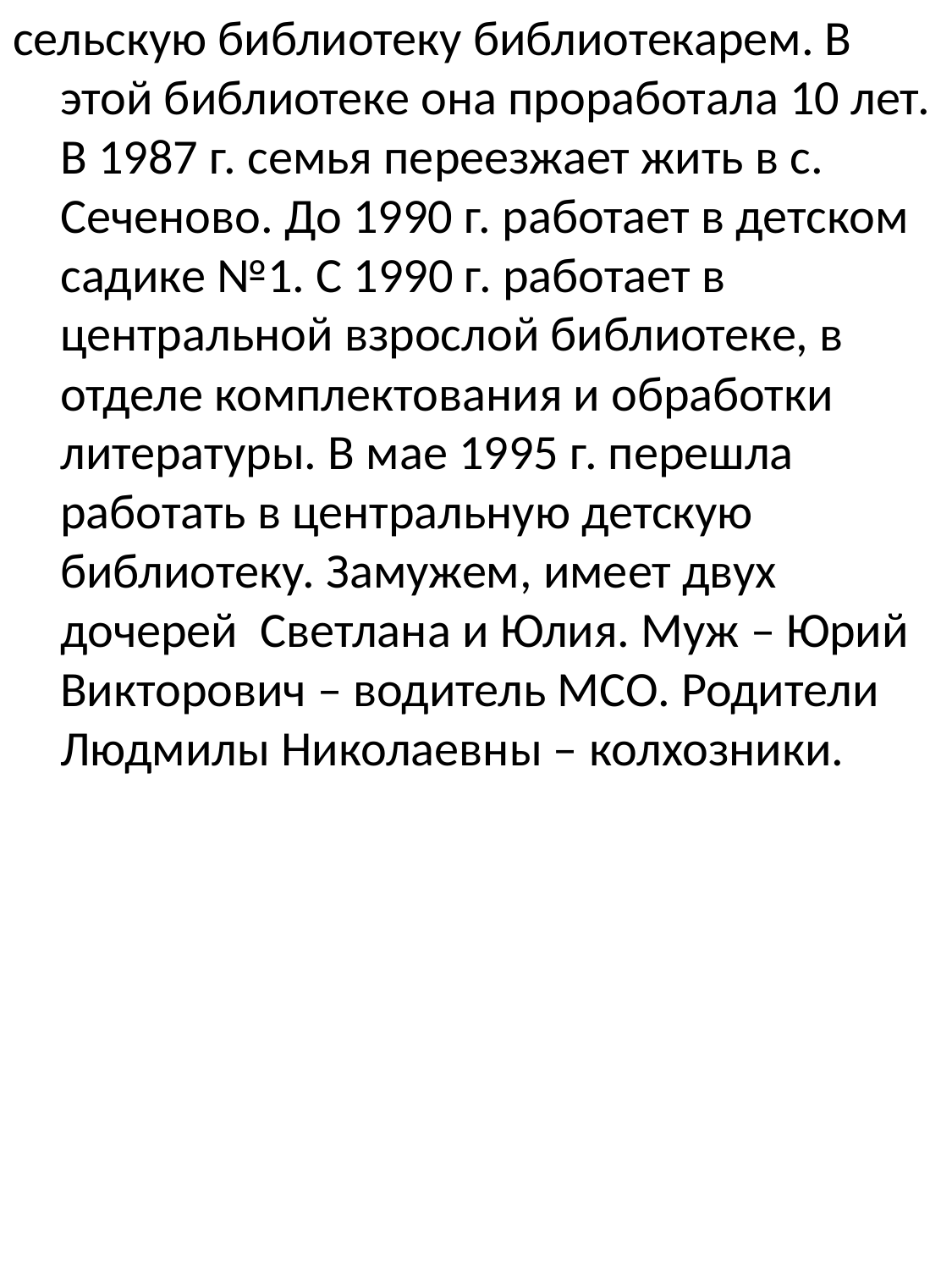

сельскую библиотеку библиотекарем. В этой библиотеке она проработала 10 лет. В 1987 г. семья переезжает жить в с. Сеченово. До 1990 г. работает в детском садике №1. С 1990 г. работает в центральной взрослой библиотеке, в отделе комплектования и обработки литературы. В мае 1995 г. перешла работать в центральную детскую библиотеку. Замужем, имеет двух дочерей  Светлана и Юлия. Муж – Юрий Викторович – водитель МСО. Родители Людмилы Николаевны – колхозники.